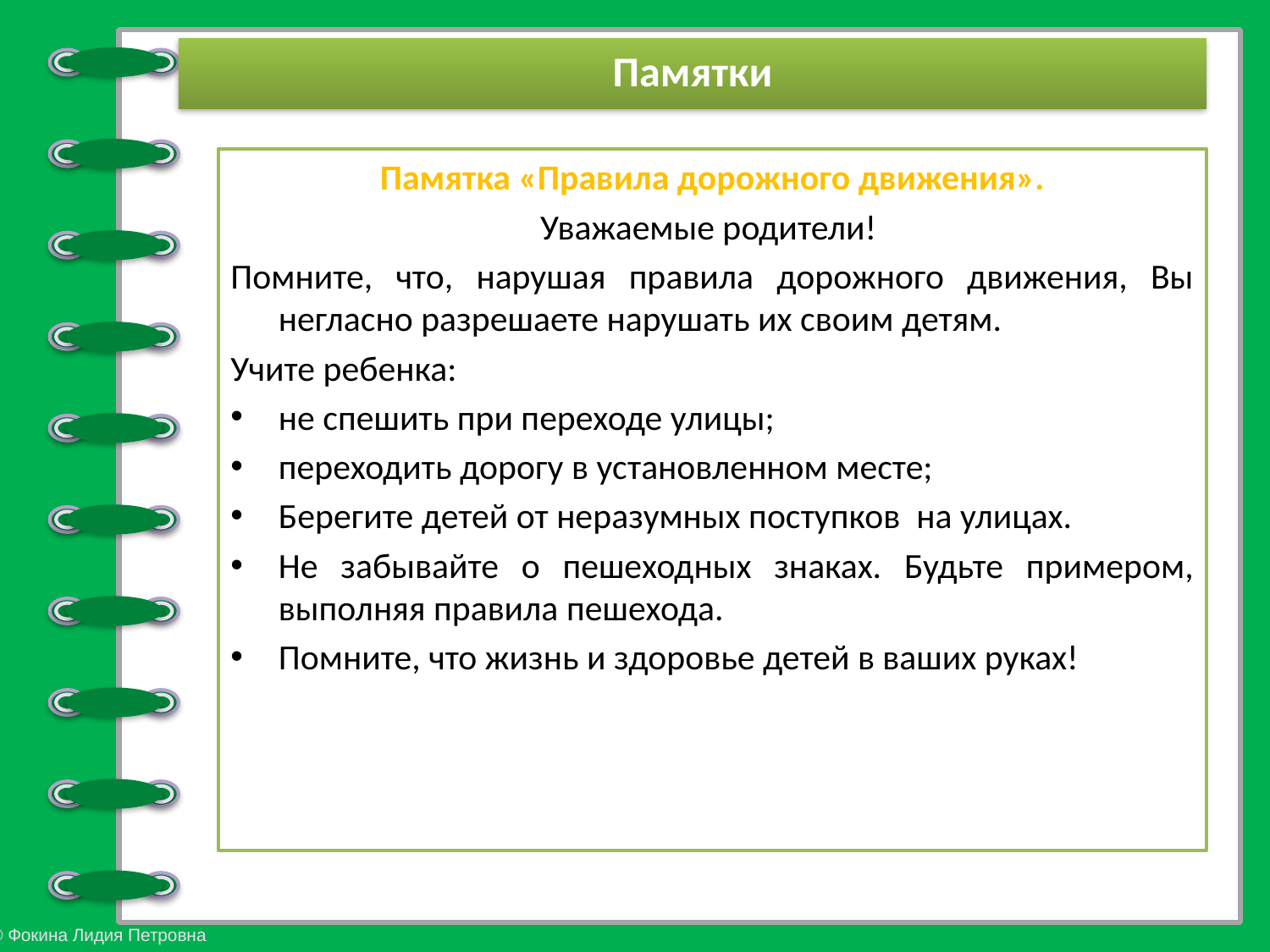

# Памятки
Памятка «Правила дорожного движения».
Уважаемые родители!
Помните, что, нарушая правила дорожного движения, Вы негласно разрешаете нарушать их своим детям.
Учите ребенка:
не спешить при переходе улицы;
переходить дорогу в установленном месте;
Берегите детей от неразумных поступков  на улицах.
Не забывайте о пешеходных знаках. Будьте примером, выполняя правила пешехода.
Помните, что жизнь и здоровье детей в ваших руках!